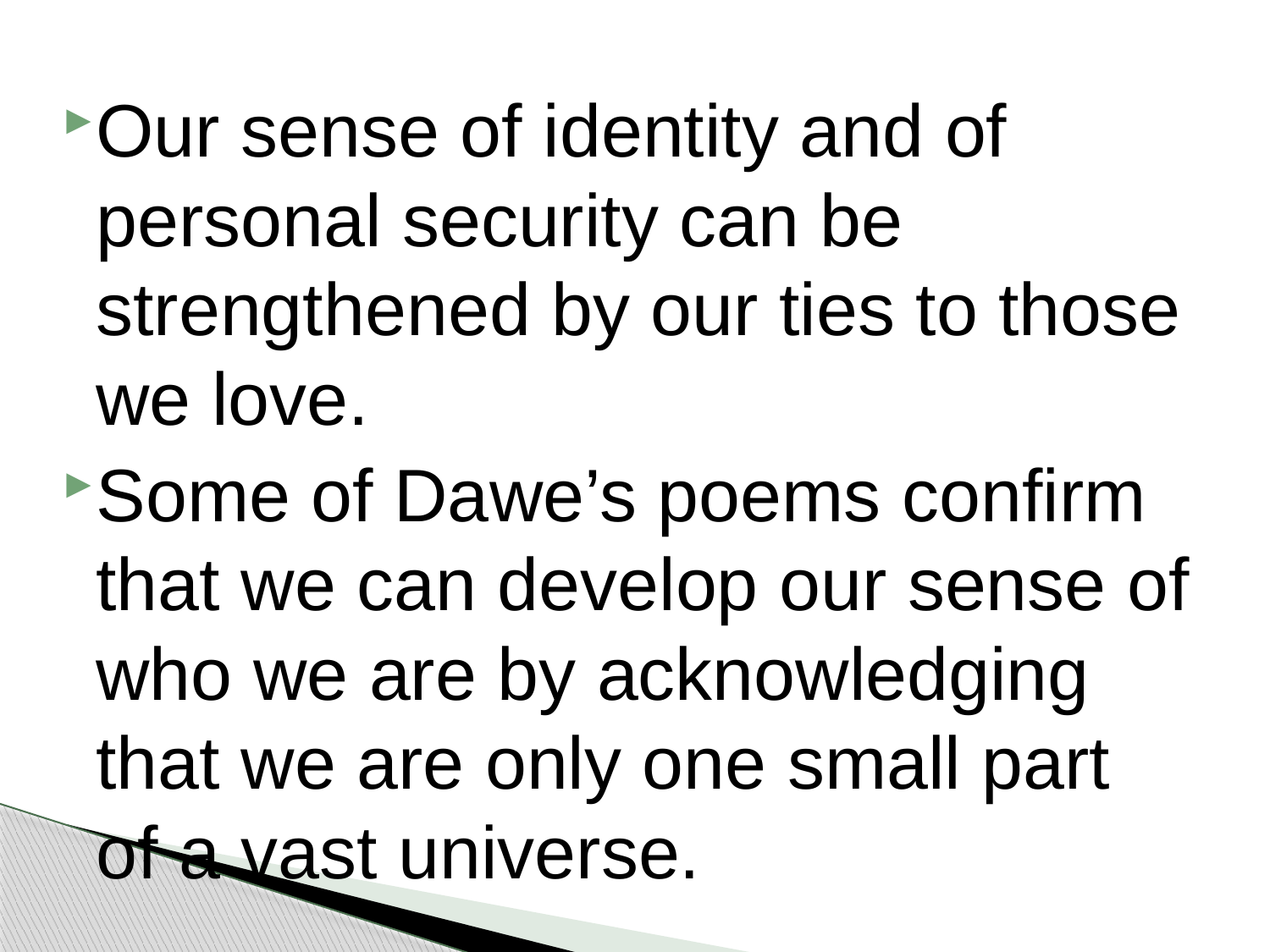

#
Our sense of identity and of personal security can be strengthened by our ties to those we love.
Some of Dawe’s poems confirm that we can develop our sense of who we are by acknowledging that we are only one small part of a vast universe.